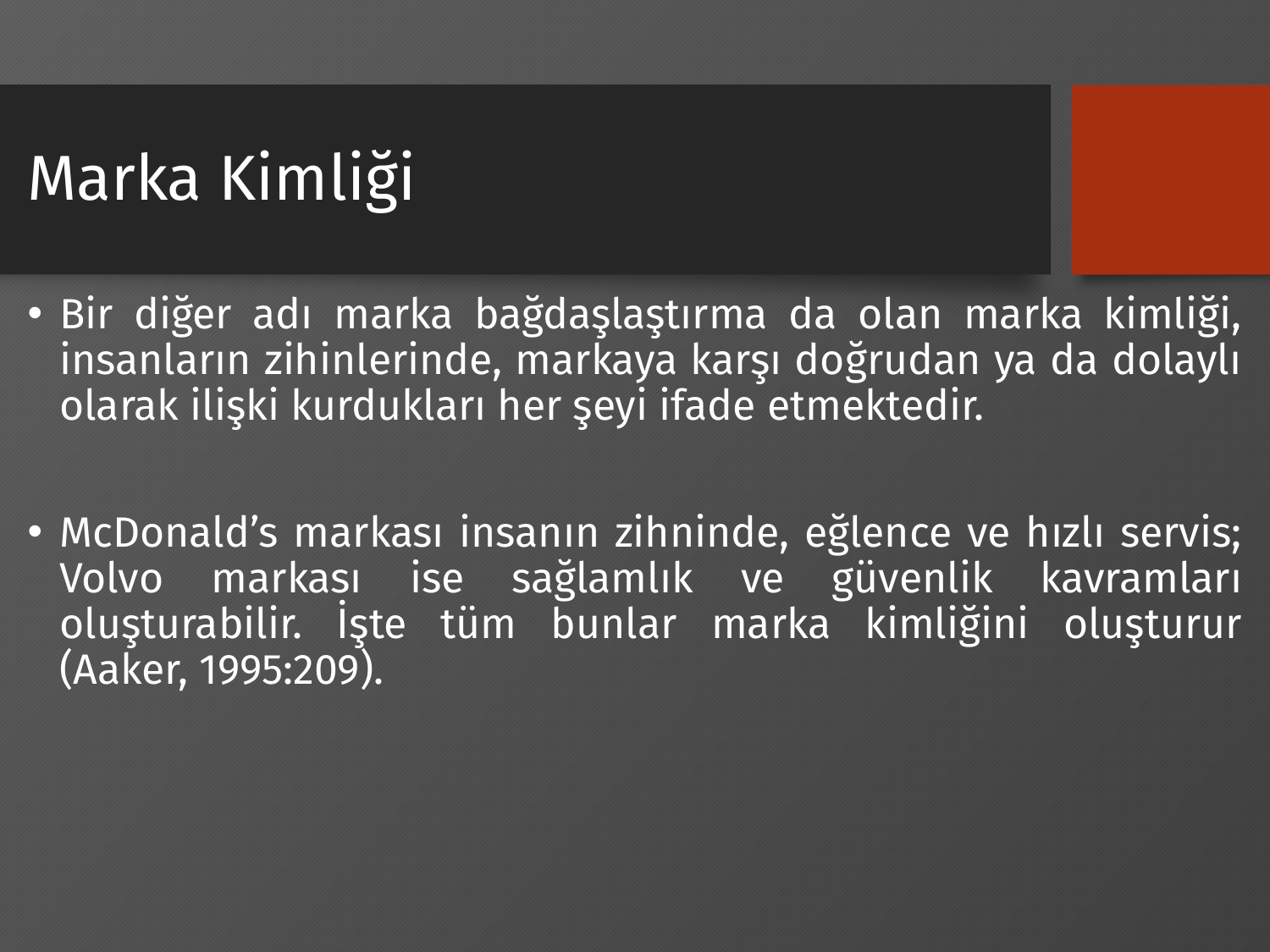

# Marka Kimliği
Bir diğer adı marka bağdaşlaştırma da olan marka kimliği, insanların zihinlerinde, markaya karşı doğrudan ya da dolaylı olarak ilişki kurdukları her şeyi ifade etmektedir.

McDonald’s markası insanın zihninde, eğlence ve hızlı servis; Volvo markası ise sağlamlık ve güvenlik kavramları oluşturabilir. İşte tüm bunlar marka kimliğini oluşturur (Aaker, 1995:209).